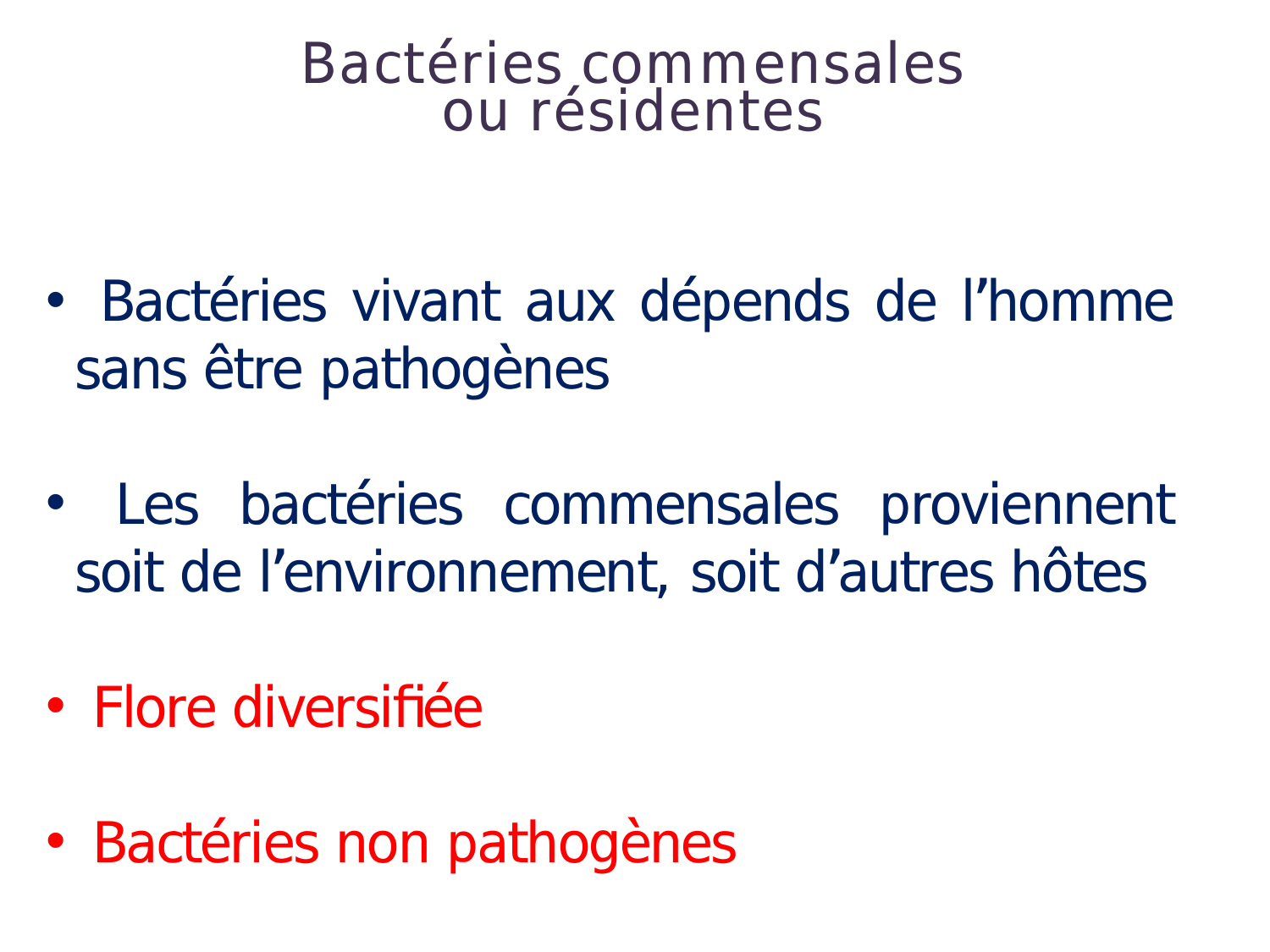

Bactéries commensales
ou résidentes
 Bactéries vivant aux dépends de l’homme sans être pathogènes

 Les bactéries commensales proviennent soit de l’environnement, soit d’autres hôtes

 Flore diversifiée

 Bactéries non pathogènes